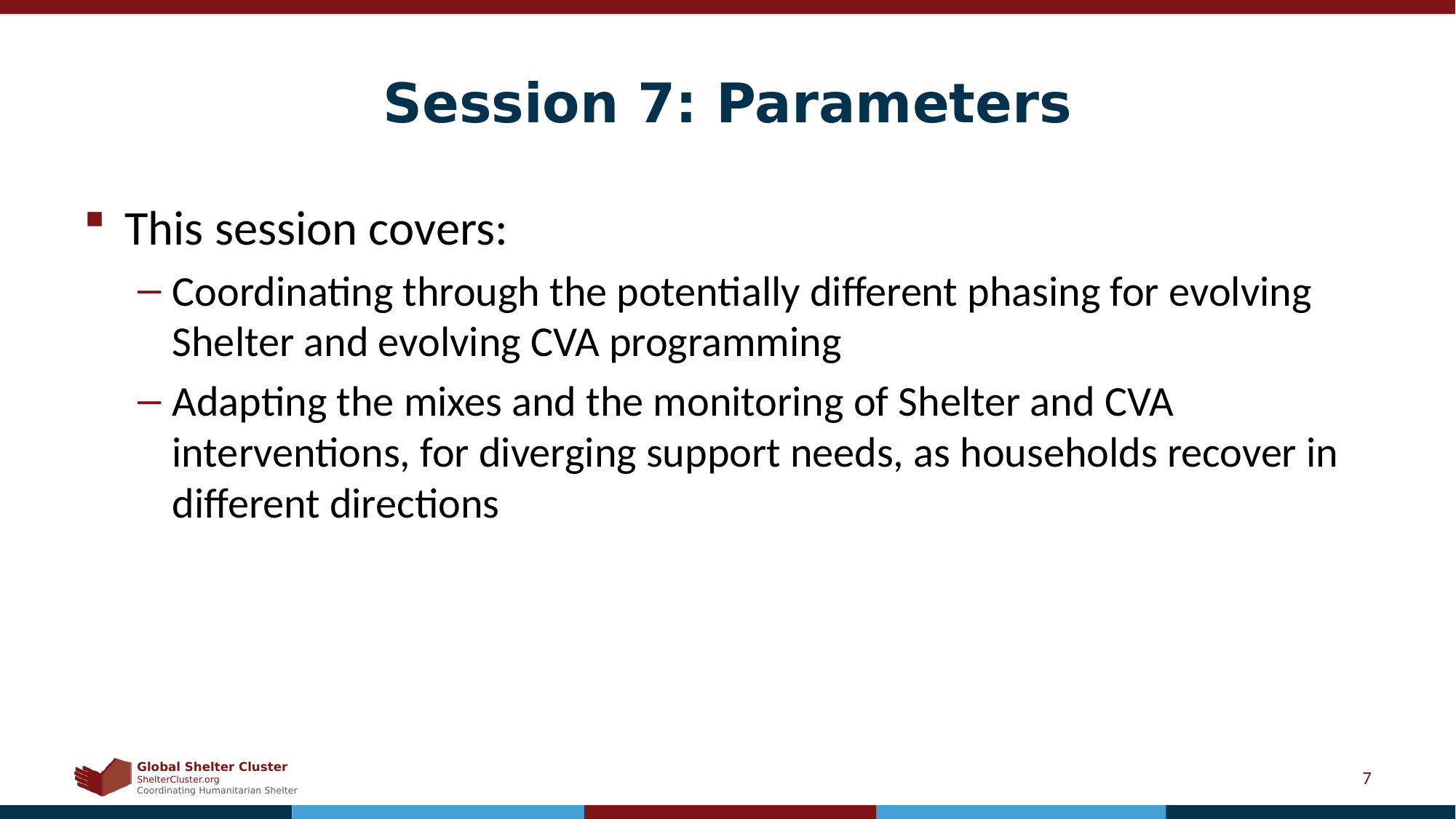

# Session 7: Parameters
This session covers:
Coordinating through the potentially different phasing for evolving Shelter and evolving CVA programming
Adapting the mixes and the monitoring of Shelter and CVA interventions, for diverging support needs, as households recover in different directions
7